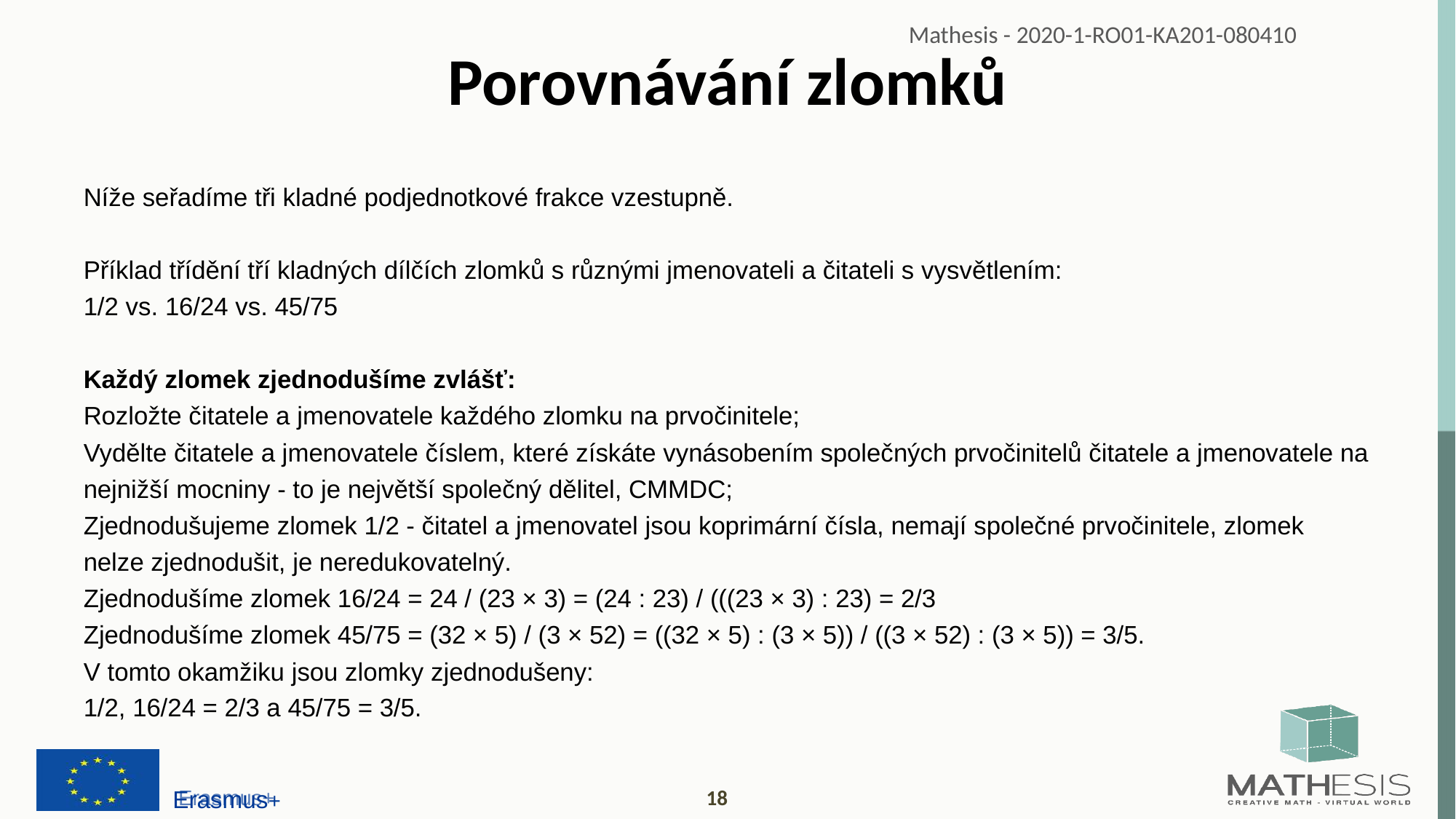

# Porovnávání zlomků
Níže seřadíme tři kladné podjednotkové frakce vzestupně.

Příklad třídění tří kladných dílčích zlomků s různými jmenovateli a čitateli s vysvětlením:
1/2 vs. 16/24 vs. 45/75

Každý zlomek zjednodušíme zvlášť:
Rozložte čitatele a jmenovatele každého zlomku na prvočinitele;
Vydělte čitatele a jmenovatele číslem, které získáte vynásobením společných prvočinitelů čitatele a jmenovatele na nejnižší mocniny - to je největší společný dělitel, CMMDC;
Zjednodušujeme zlomek 1/2 - čitatel a jmenovatel jsou koprimární čísla, nemají společné prvočinitele, zlomek nelze zjednodušit, je neredukovatelný.
Zjednodušíme zlomek 16/24 = 24 / (23 × 3) = (24 : 23) / (((23 × 3) : 23) = 2/3
Zjednodušíme zlomek 45/75 = (32 × 5) / (3 × 52) = ((32 × 5) : (3 × 5)) / ((3 × 52) : (3 × 5)) = 3/5.
V tomto okamžiku jsou zlomky zjednodušeny:
1/2, 16/24 = 2/3 a 45/75 = 3/5.